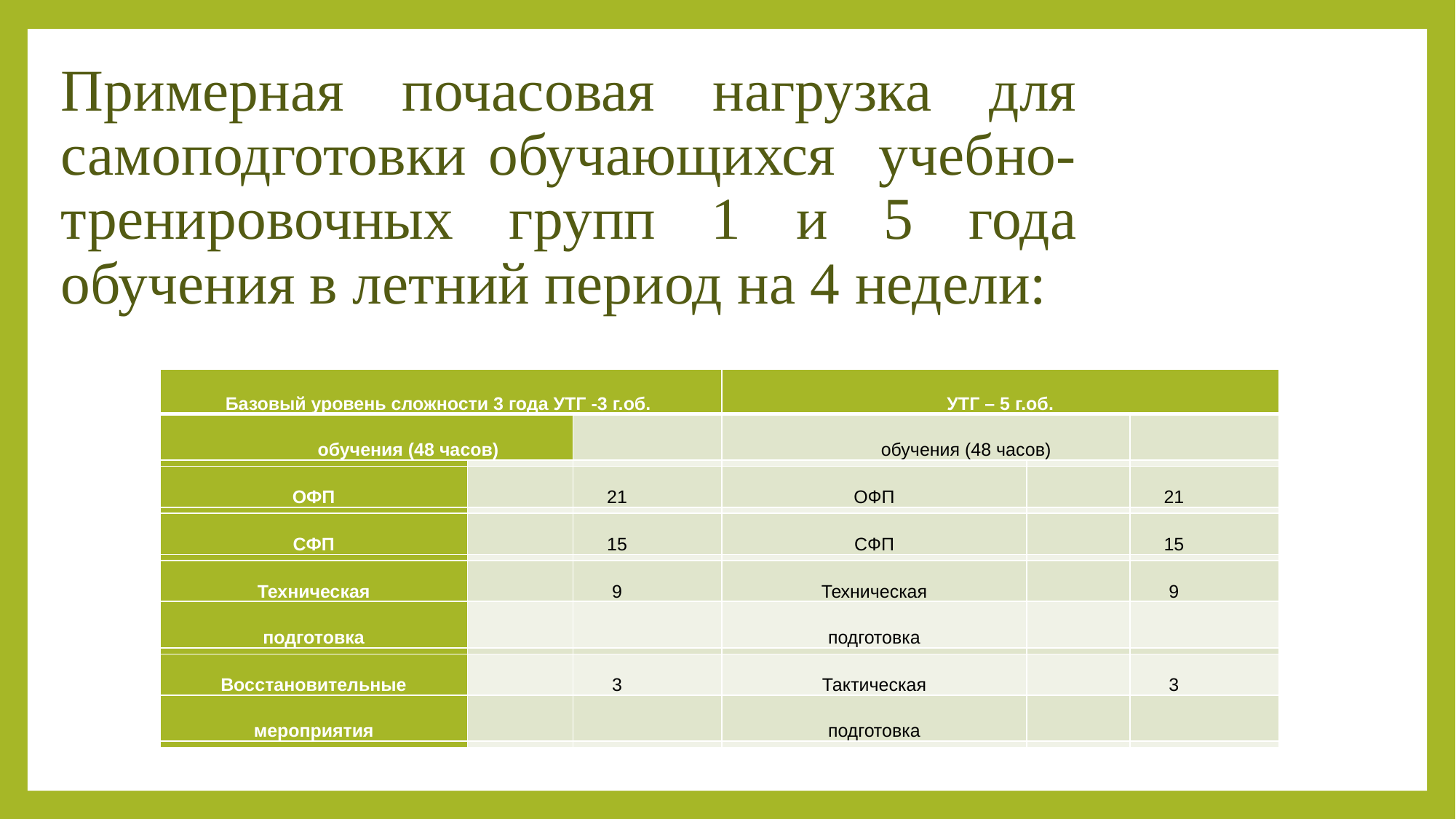

# Примерная почасовая нагрузка для самоподготовки обучающихся  учебно-тренировочных групп 1 и 5 года обучения в летний период на 4 недели:
| Базовый уровень сложности 3 года УТГ -3 г.об. |  |  | УТГ – 5 г.об. |  |  |
| --- | --- | --- | --- | --- | --- |
| обучения (48 часов) |  |  | обучения (48 часов) |  |  |
|  |  |  |  |  |  |
| ОФП |  | 21 | ОФП |  | 21 |
|  |  |  |  |  |  |
| СФП |  | 15 | СФП |  | 15 |
|  |  |  |  |  |  |
| Техническая |  | 9 | Техническая |  | 9 |
| подготовка |  |  | подготовка |  |  |
|  |  |  |  |  |  |
| Восстановительные |  | 3 | Тактическая |  | 3 |
| мероприятия |  |  | подготовка |  |  |
|  |  |  |  |  |  |